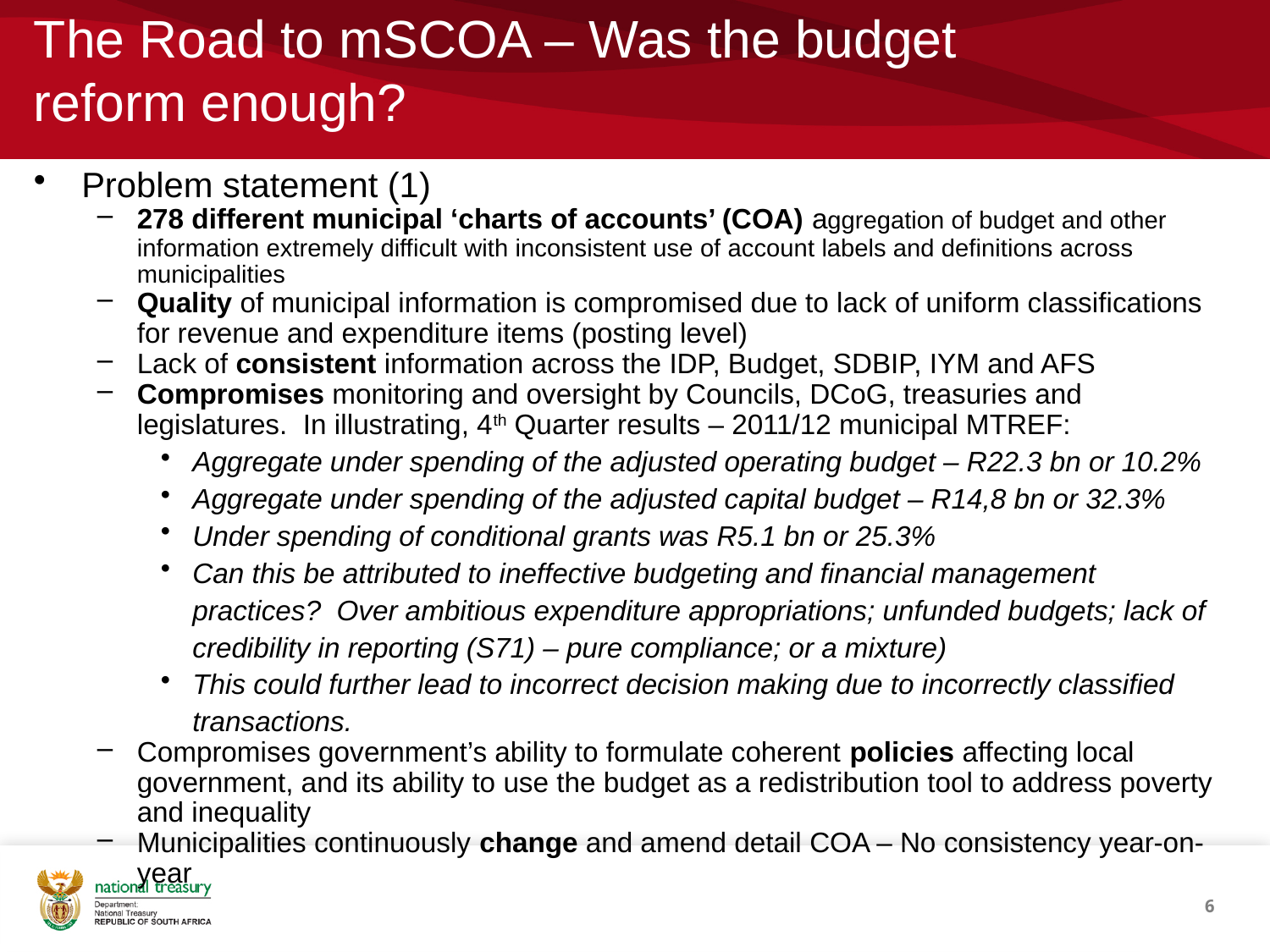

# The Road to mSCOA – Was the budget reform enough?
Problem statement (1)
278 different municipal ‘charts of accounts’ (COA) aggregation of budget and other information extremely difficult with inconsistent use of account labels and definitions across municipalities
Quality of municipal information is compromised due to lack of uniform classifications for revenue and expenditure items (posting level)
Lack of consistent information across the IDP, Budget, SDBIP, IYM and AFS
Compromises monitoring and oversight by Councils, DCoG, treasuries and legislatures.  In illustrating, 4th Quarter results – 2011/12 municipal MTREF:
Aggregate under spending of the adjusted operating budget – R22.3 bn or 10.2%
Aggregate under spending of the adjusted capital budget – R14,8 bn or 32.3%
Under spending of conditional grants was R5.1 bn or 25.3%
Can this be attributed to ineffective budgeting and financial management practices?  Over ambitious expenditure appropriations; unfunded budgets; lack of credibility in reporting (S71) – pure compliance; or a mixture)
This could further lead to incorrect decision making due to incorrectly classified transactions.
Compromises government’s ability to formulate coherent policies affecting local government, and its ability to use the budget as a redistribution tool to address poverty and inequality
Municipalities continuously change and amend detail COA – No consistency year-on-year

6